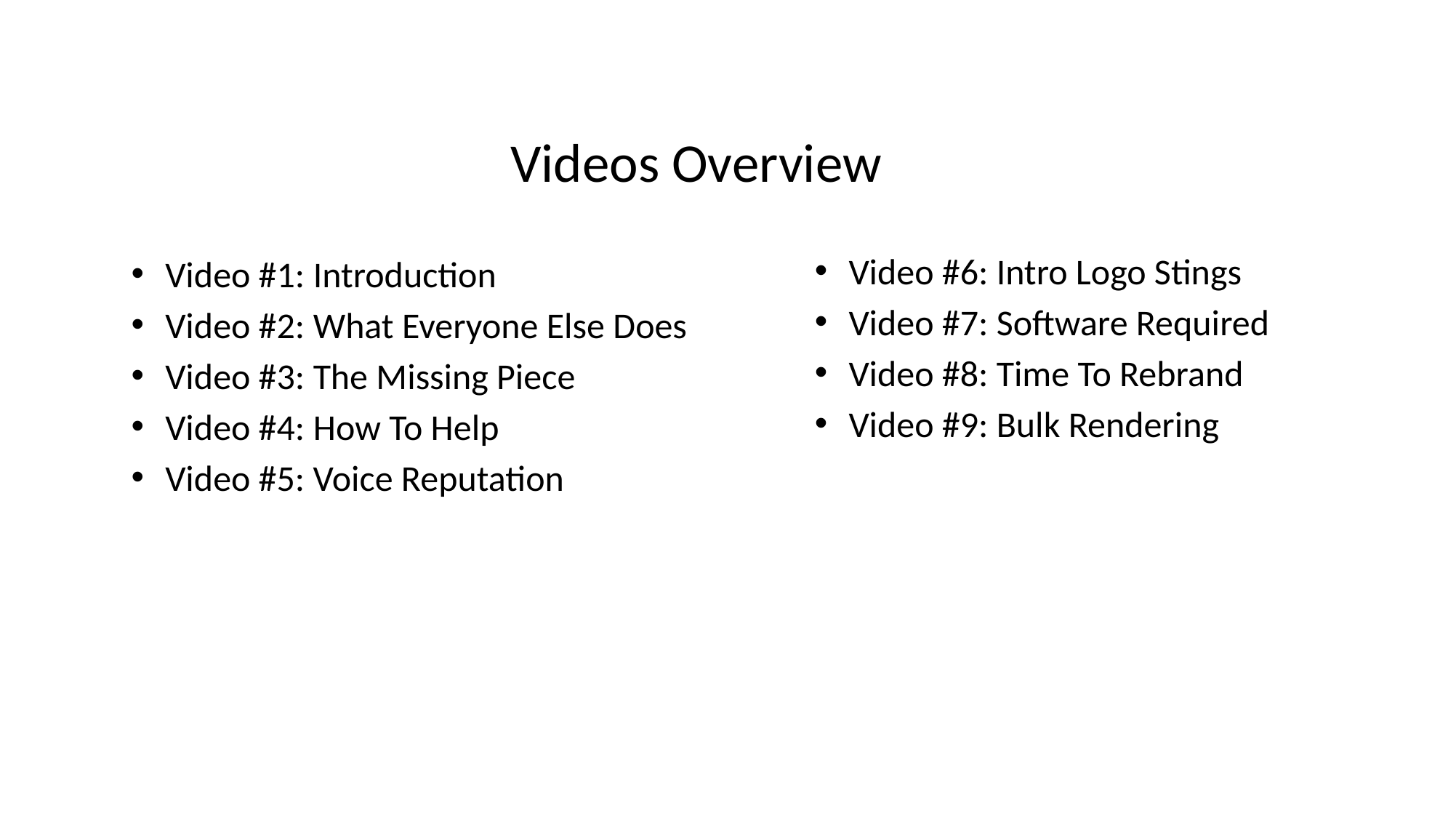

Videos Overview
Video #6: Intro Logo Stings
Video #7: Software Required
Video #8: Time To Rebrand
Video #9: Bulk Rendering
Video #1: Introduction
Video #2: What Everyone Else Does
Video #3: The Missing Piece
Video #4: How To Help
Video #5: Voice Reputation